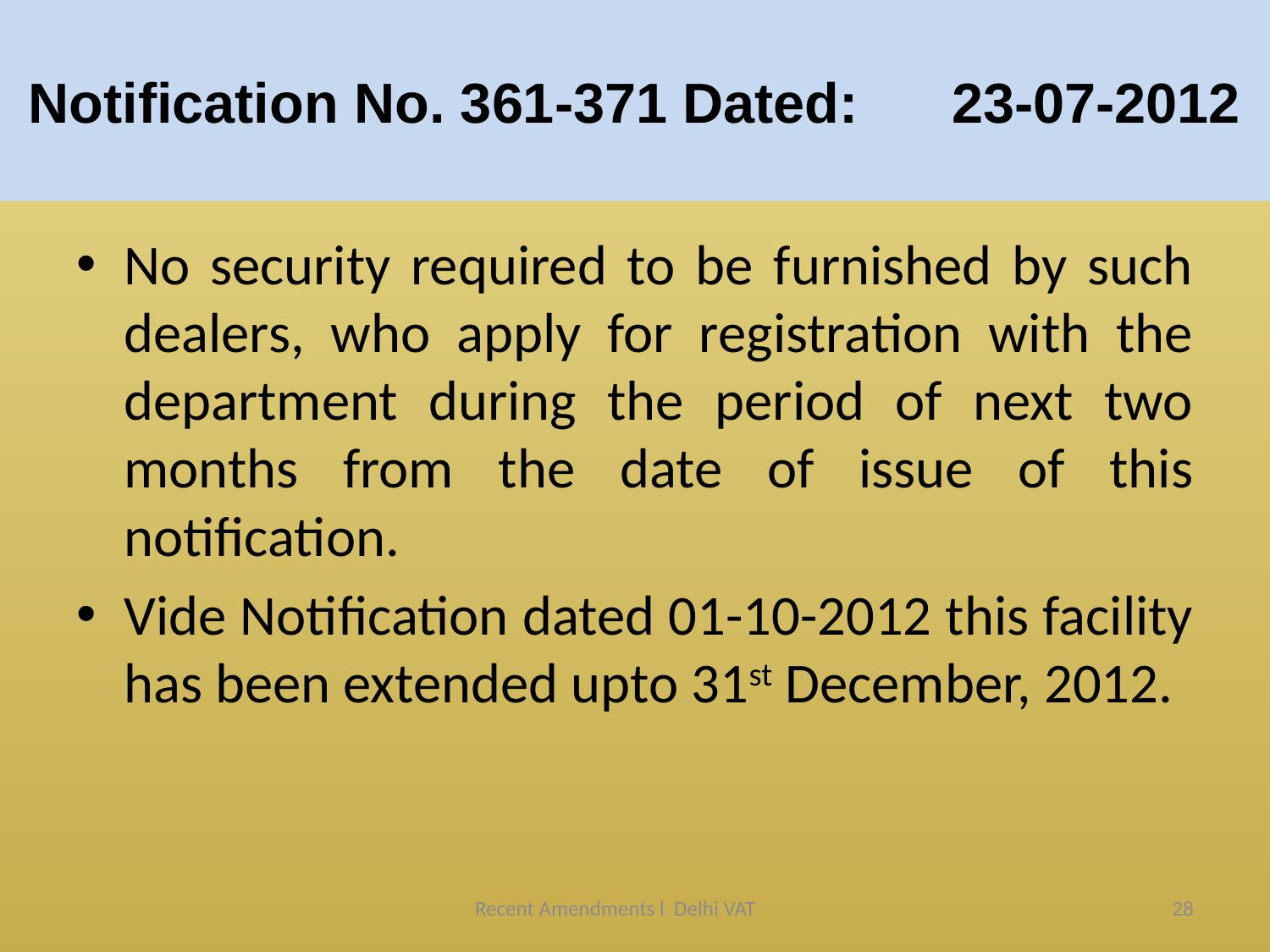

# Notification No. 361-371 Dated:      23-07-2012
No security required to be furnished by such dealers, who apply for registration with the department during the period of next two months from the date of issue of this notification.
Vide Notification dated 01-10-2012 this facility has been extended upto 31st December, 2012.
Recent Amendments l  Delhi VAT
28